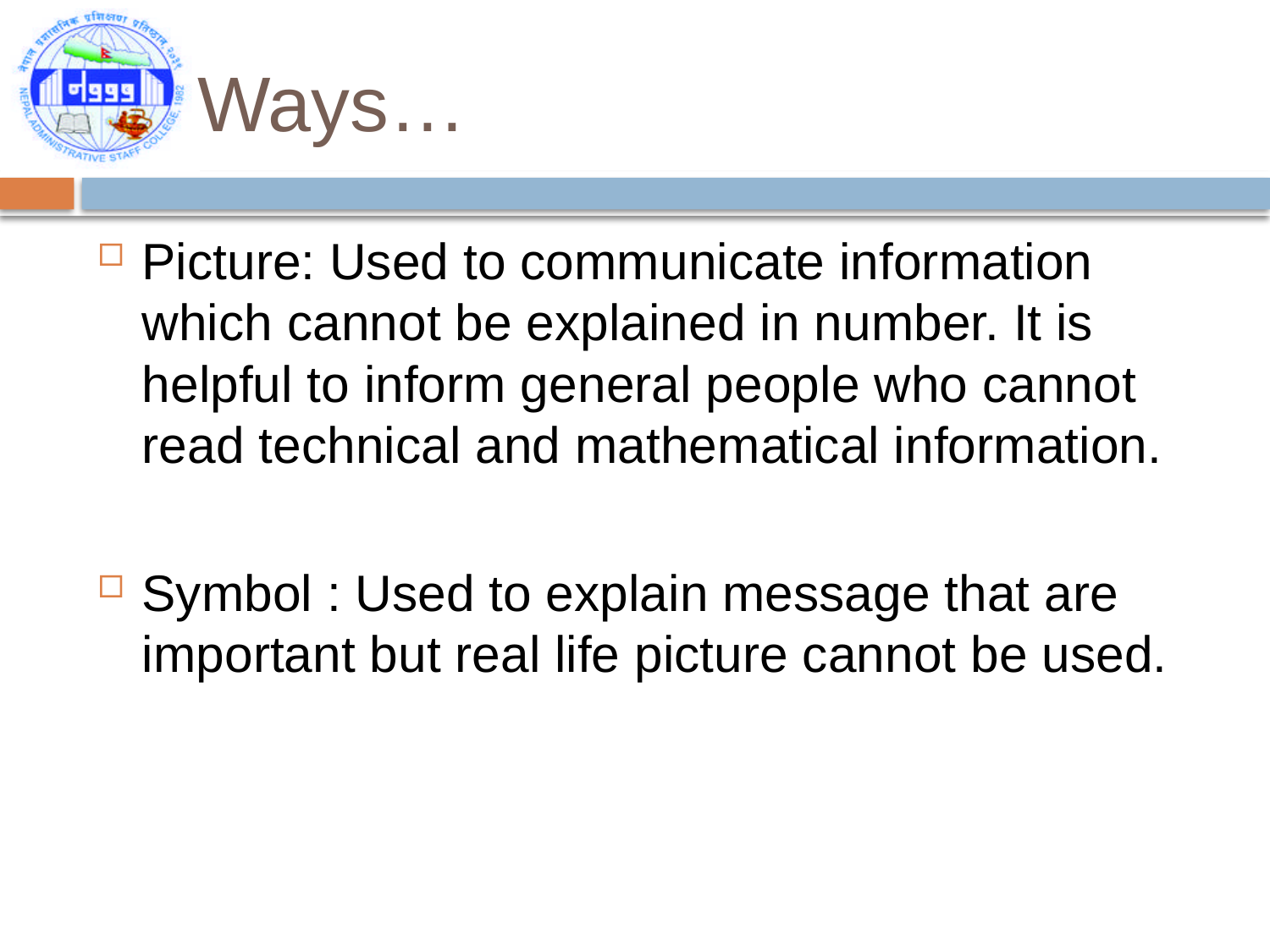

# Ways…
Picture: Used to communicate information which cannot be explained in number. It is helpful to inform general people who cannot read technical and mathematical information.

Symbol : Used to explain message that are important but real life picture cannot be used.